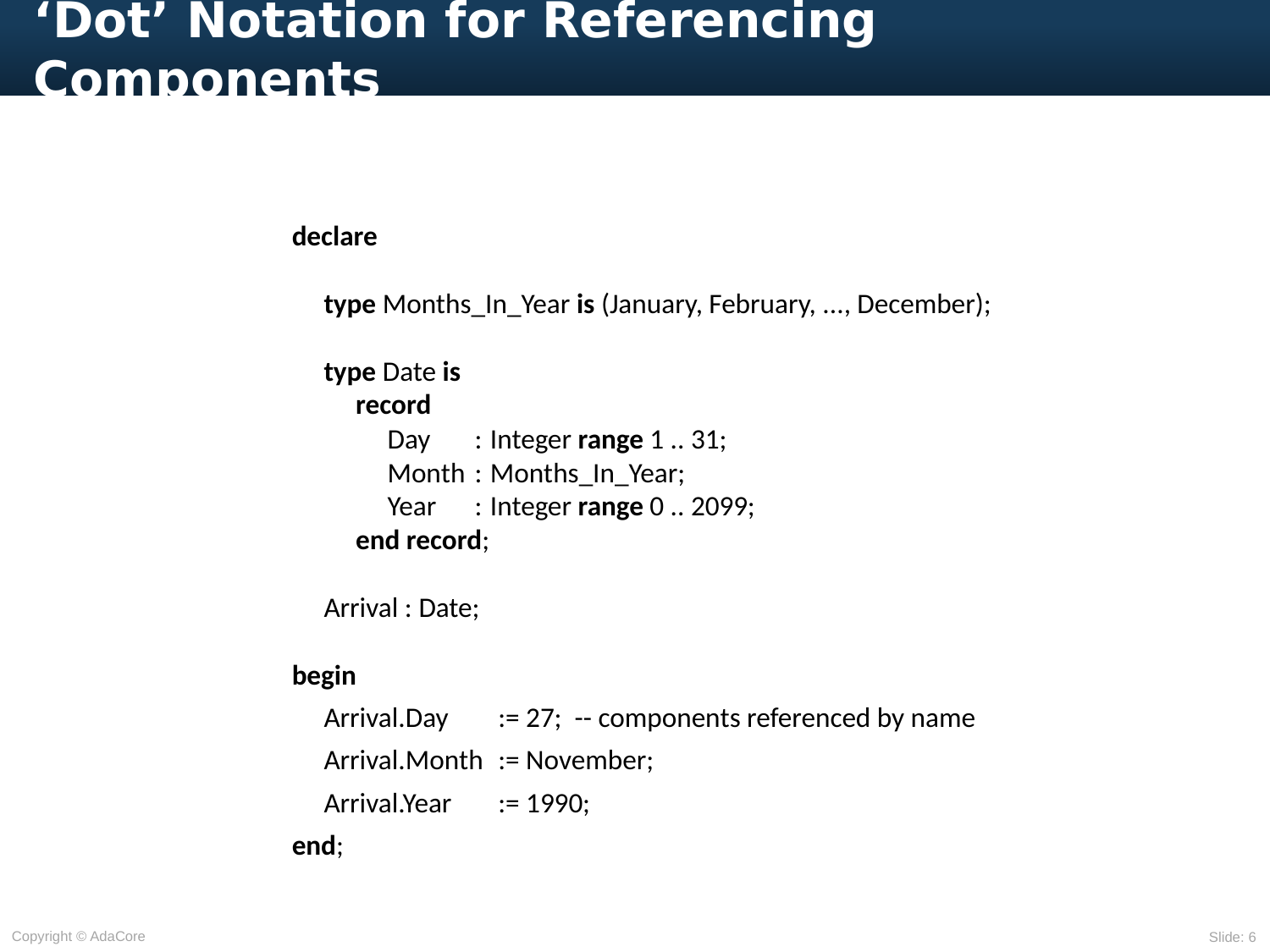

# ‘Dot’ Notation for Referencing Components
declare

	type Months_In_Year is (January, February, ..., December);

	type Date is
		record
			Day		:	Integer range 1 .. 31;
			Month	:	Months_In_Year;
			Year		:	Integer range 0 .. 2099;
		end record;

	Arrival : Date;

begin
	Arrival.Day				:= 27;  -- components referenced by name
	Arrival.Month	:= November;
	Arrival.Year			:= 1990;
end;